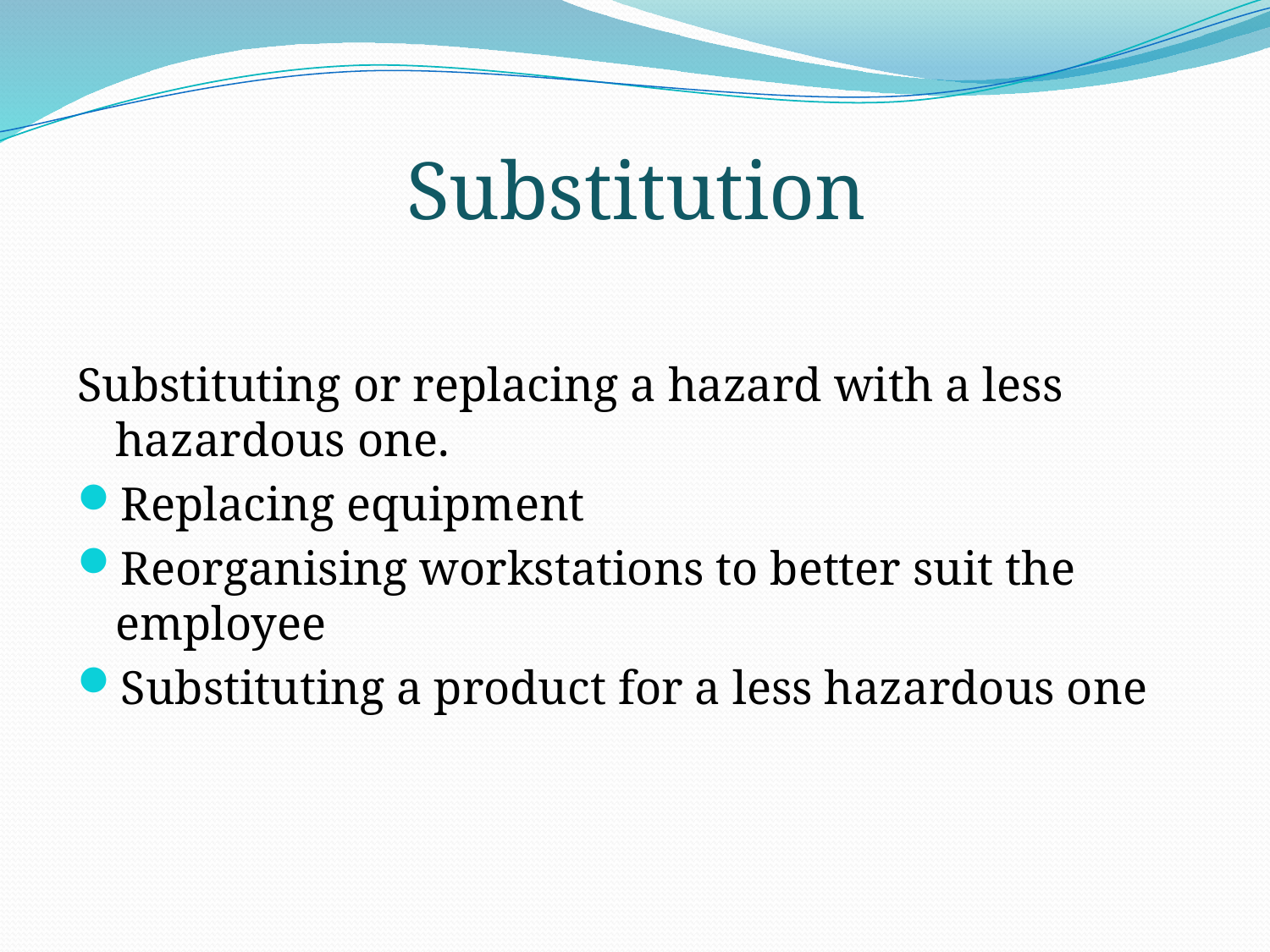

Substitution

Substituting or replacing a hazard with a less hazardous one.
Replacing equipment
Reorganising workstations to better suit the employee
Substituting a product for a less hazardous one